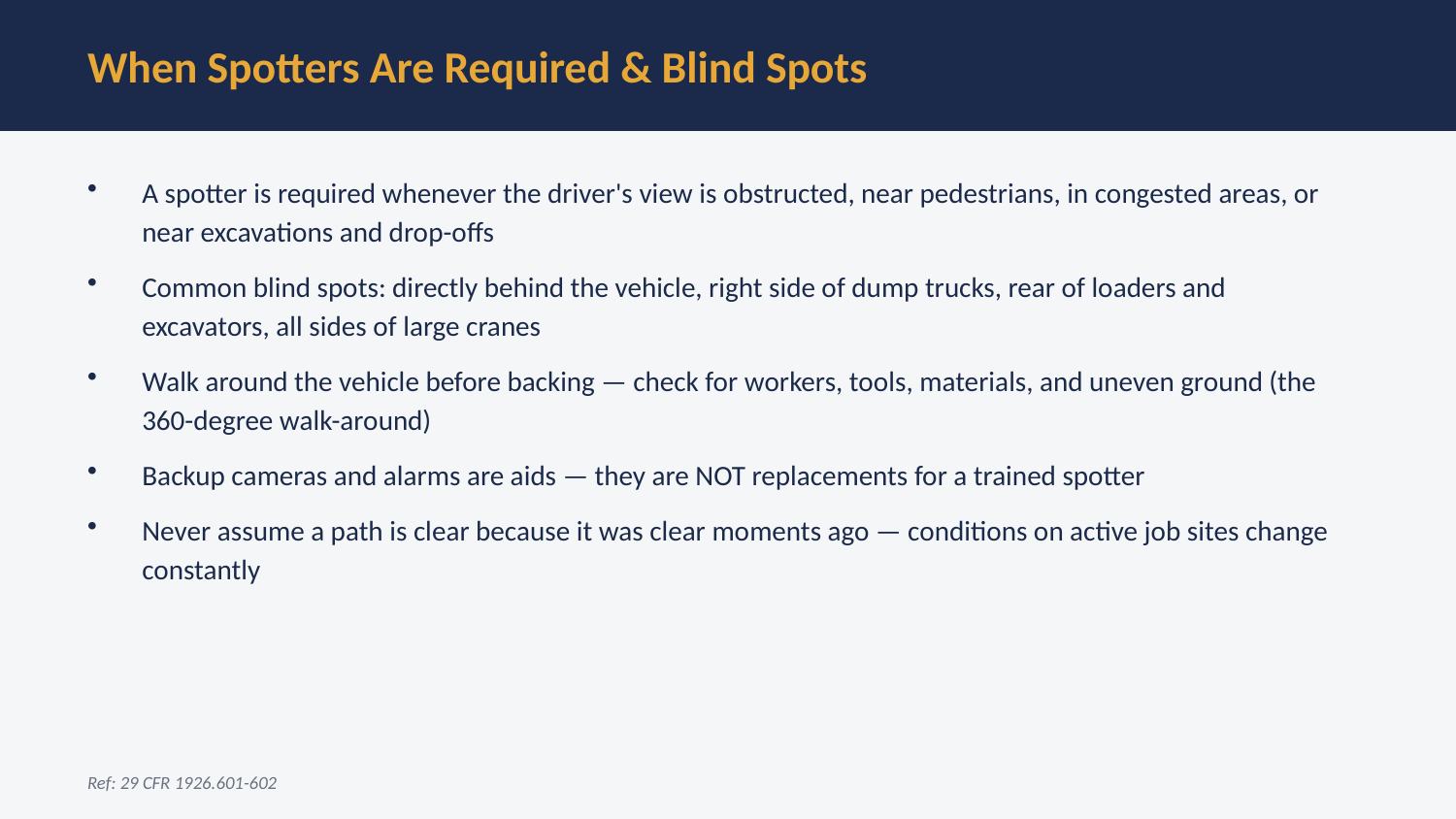

When Spotters Are Required & Blind Spots
A spotter is required whenever the driver's view is obstructed, near pedestrians, in congested areas, or near excavations and drop-offs
Common blind spots: directly behind the vehicle, right side of dump trucks, rear of loaders and excavators, all sides of large cranes
Walk around the vehicle before backing — check for workers, tools, materials, and uneven ground (the 360-degree walk-around)
Backup cameras and alarms are aids — they are NOT replacements for a trained spotter
Never assume a path is clear because it was clear moments ago — conditions on active job sites change constantly
Ref: 29 CFR 1926.601-602